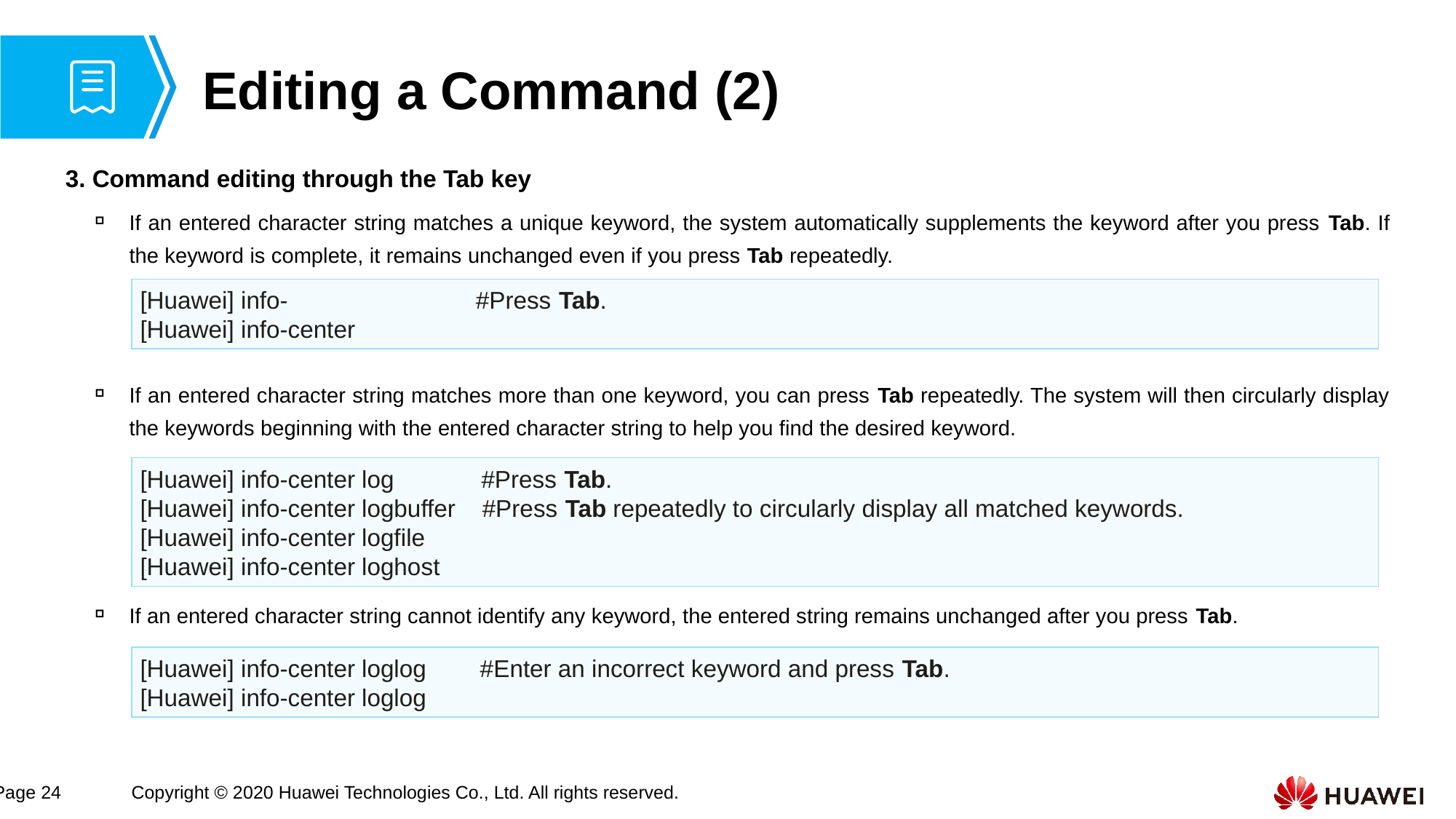

# Editing a Command (2)
3. Command editing through the Tab key
If an entered character string matches a unique keyword, the system automatically supplements the keyword after you press Tab. If the keyword is complete, it remains unchanged even if you press Tab repeatedly.

If an entered character string matches more than one keyword, you can press Tab repeatedly. The system will then circularly display the keywords beginning with the entered character string to help you find the desired keyword.

If an entered character string cannot identify any keyword, the entered string remains unchanged after you press Tab.
[Huawei] info-                            #Press Tab.
[Huawei] info-center
[Huawei] info-center log             #Press Tab.
[Huawei] info-center logbuffer    #Press Tab repeatedly to circularly display all matched keywords.
[Huawei] info-center logfile
[Huawei] info-center loghost
[Huawei] info-center loglog        #Enter an incorrect keyword and press Tab.
[Huawei] info-center loglog